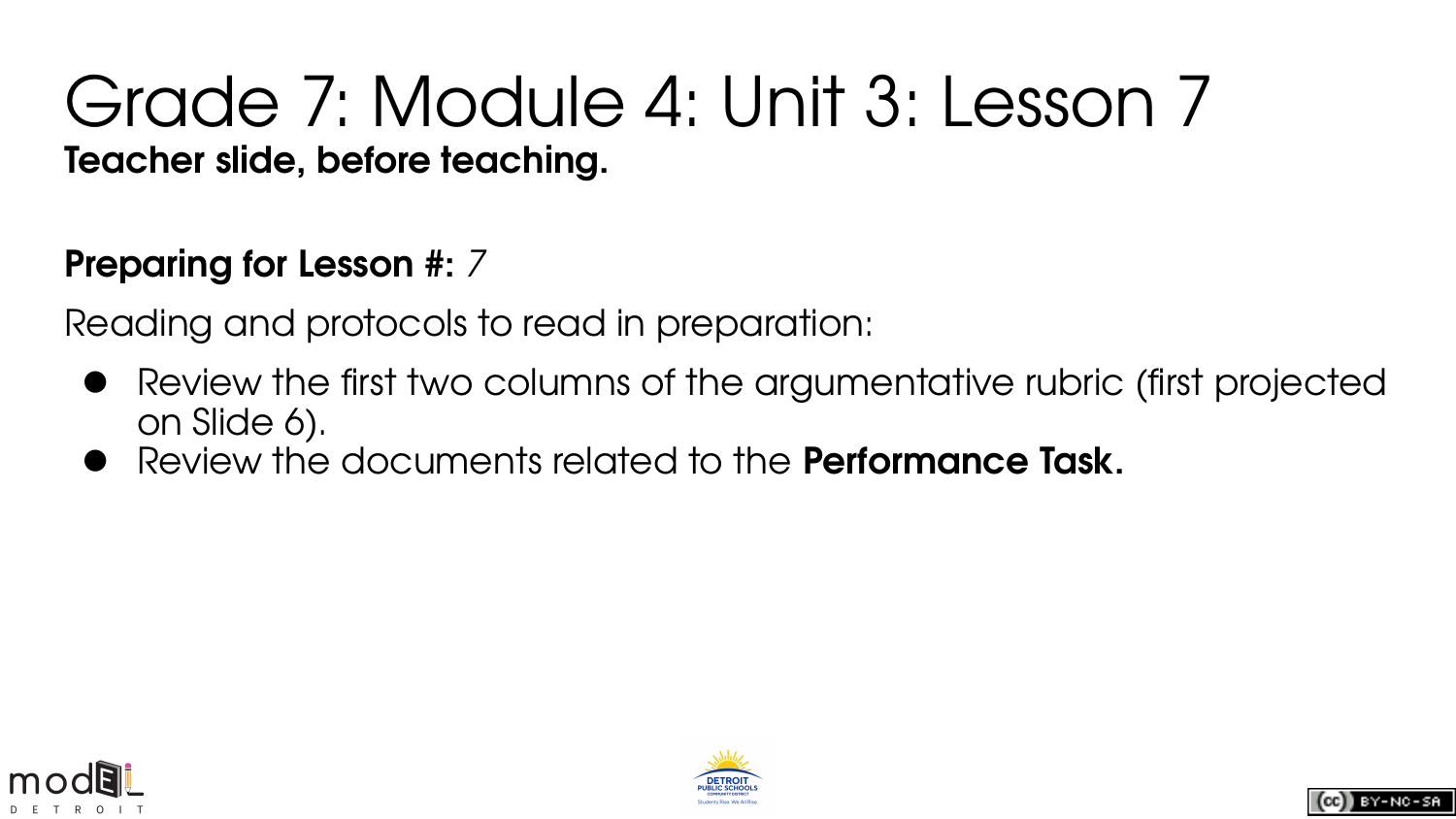

Grade 7: Module 4: Unit 3: Lesson 7
Teacher slide, before teaching.

Preparing for Lesson #: 7
Reading and protocols to read in preparation:
Review the first two columns of the argumentative rubric (first projected on Slide 6).
Review the documents related to the Performance Task.